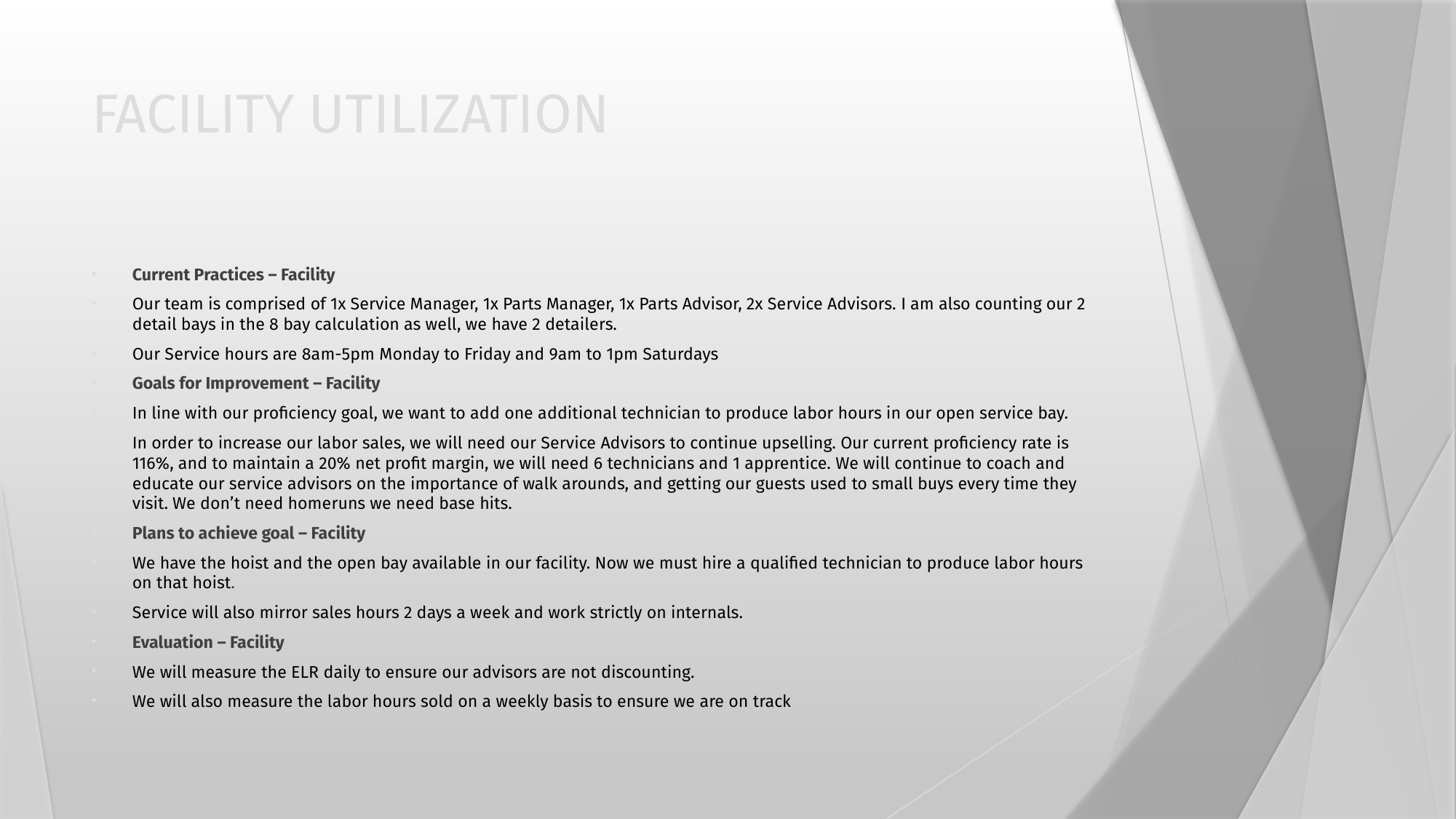

# FACILITY UTILIZATION
Current Practices – Facility​
Our team is comprised of 1x Service Manager, 1x Parts Manager, 1x Parts Advisor, 2x Service Advisors. ​I am also counting our 2 detail bays in the 8 bay calculation as well, we have 2 detailers.
Our Service hours are 8am-5pm Monday to Friday and 9am to 1pm Saturdays​
Goals for Improvement – Facility​
In line with our proficiency goal, we want to add one additional technician to produce labor hours in our open service bay. ​
In order to increase our labor sales, we will need our Service Advisors to continue upselling. Our current proficiency rate is 116%, and to maintain a 20% net profit margin, we will need 6 technicians and 1 apprentice.​ We will continue to coach and educate our service advisors on the importance of walk arounds, and getting our guests used to small buys every time they visit. We don’t need homeruns we need base hits.
Plans to achieve goal – Facility​
We have the hoist and the open bay available in our facility. Now we must hire a qualified technician to produce labor hours on that hoist.​
Service will also mirror sales hours 2 days a week and work strictly on internals.
Evaluation – Facility​
​We will measure the ELR daily to ensure our advisors are not discounting. ​
We will also measure the labor hours sold on a weekly basis to ensure we are on track​